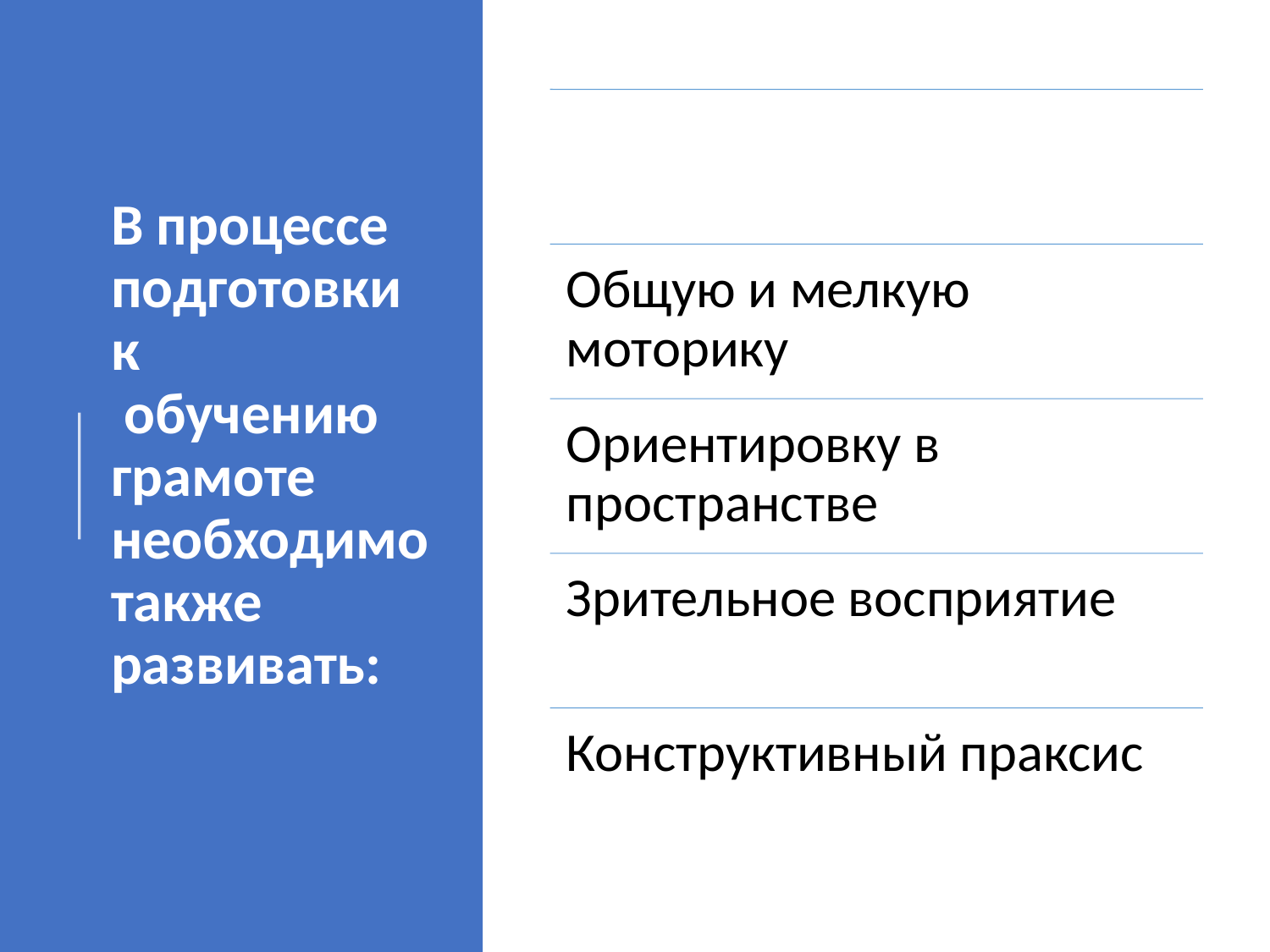

Общую и мелкую моторику
Ориентировку в пространстве
Зрительное восприятие
Конструктивный праксис
# В процессе подготовки к обучению грамоте необходимо также развивать: